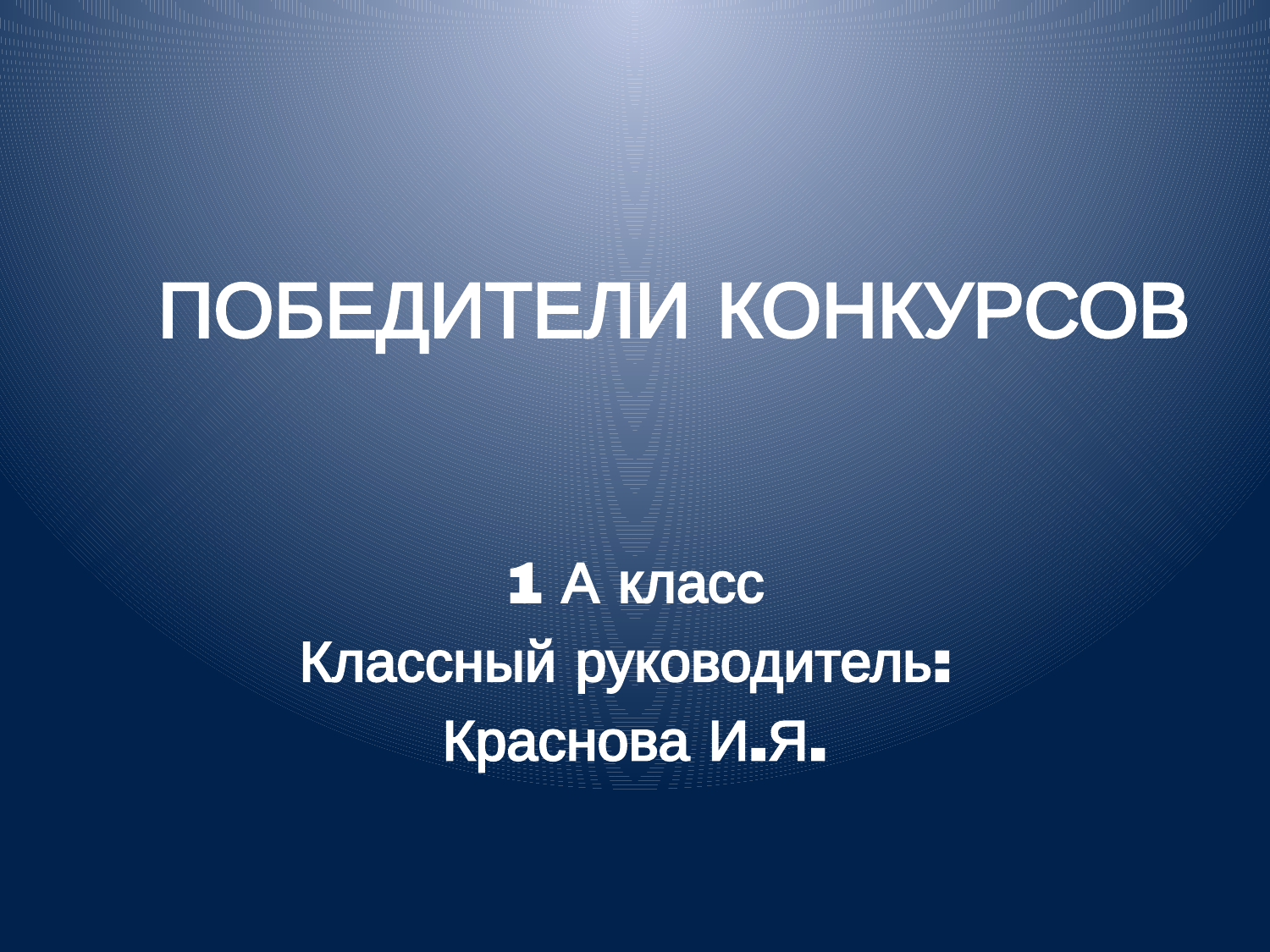

# ПОБЕДИТЕЛИ КОНКУРСОВ
1 А класс
Классный руководитель:
Краснова И.Я.